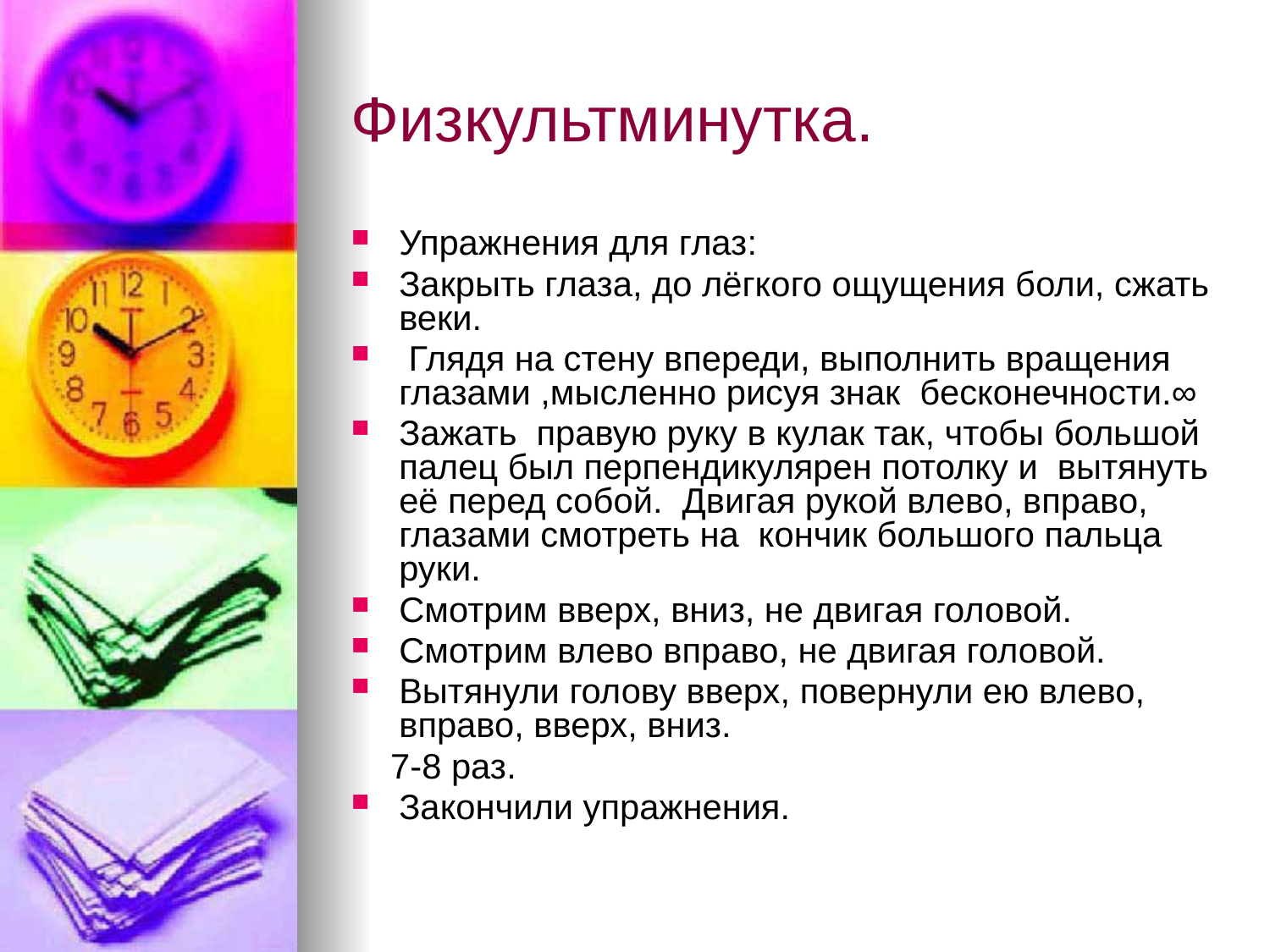

# Физкультминутка.
Упражнения для глаз:
Закрыть глаза, до лёгкого ощущения боли, сжать веки.
 Глядя на стену впереди, выполнить вращения глазами ,мысленно рисуя знак  бесконечности.∞
Зажать  правую руку в кулак так, чтобы большой палец был перпендикулярен потолку и  вытянуть её перед собой.  Двигая рукой влево, вправо, глазами смотреть на  кончик большого пальца руки.
Смотрим вверх, вниз, не двигая головой.
Смотрим влево вправо, не двигая головой.
Вытянули голову вверх, повернули ею влево, вправо, вверх, вниз.
    7-8 раз.
Закончили упражнения.